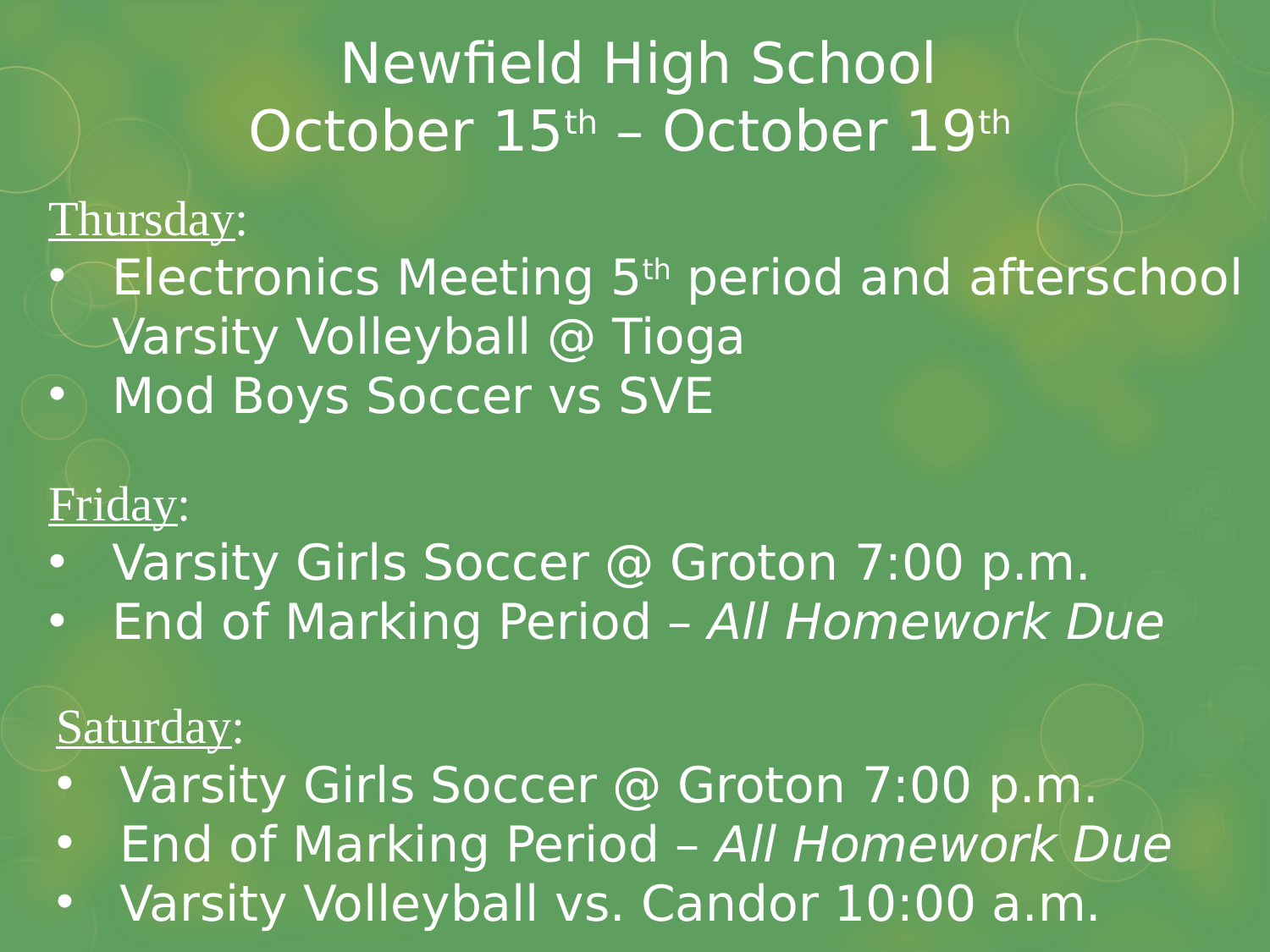

Newfield High School
October 15th – October 19th
Thursday:
Electronics Meeting 5th period and afterschool Varsity Volleyball @ Tioga
Mod Boys Soccer vs SVE
Friday:
Varsity Girls Soccer @ Groton 7:00 p.m.
End of Marking Period – All Homework Due
Saturday:
Varsity Girls Soccer @ Groton 7:00 p.m.
End of Marking Period – All Homework Due
Varsity Volleyball vs. Candor 10:00 a.m.